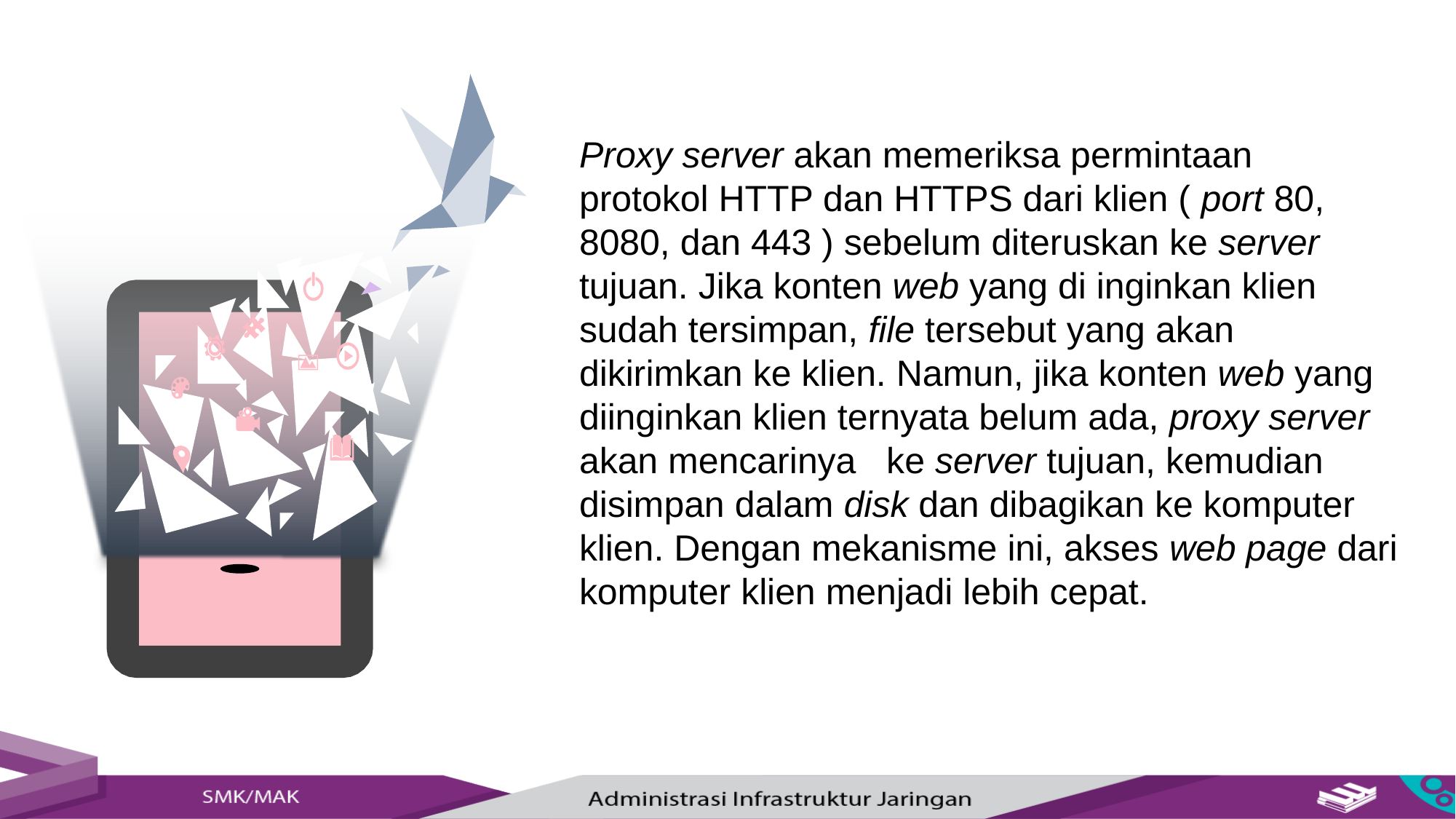

Proxy server akan memeriksa permintaan   protokol HTTP dan HTTPS dari klien ( port 80, 8080, dan 443 ) sebelum diteruskan ke server tujuan. Jika konten web yang di inginkan klien sudah tersimpan, file tersebut yang akan dikirimkan ke klien. Namun, jika konten web yang diinginkan klien ternyata belum ada, proxy server akan mencarinya   ke server tujuan, kemudian disimpan dalam disk dan dibagikan ke komputer klien. Dengan mekanisme ini, akses web page dari komputer klien menjadi lebih cepat.